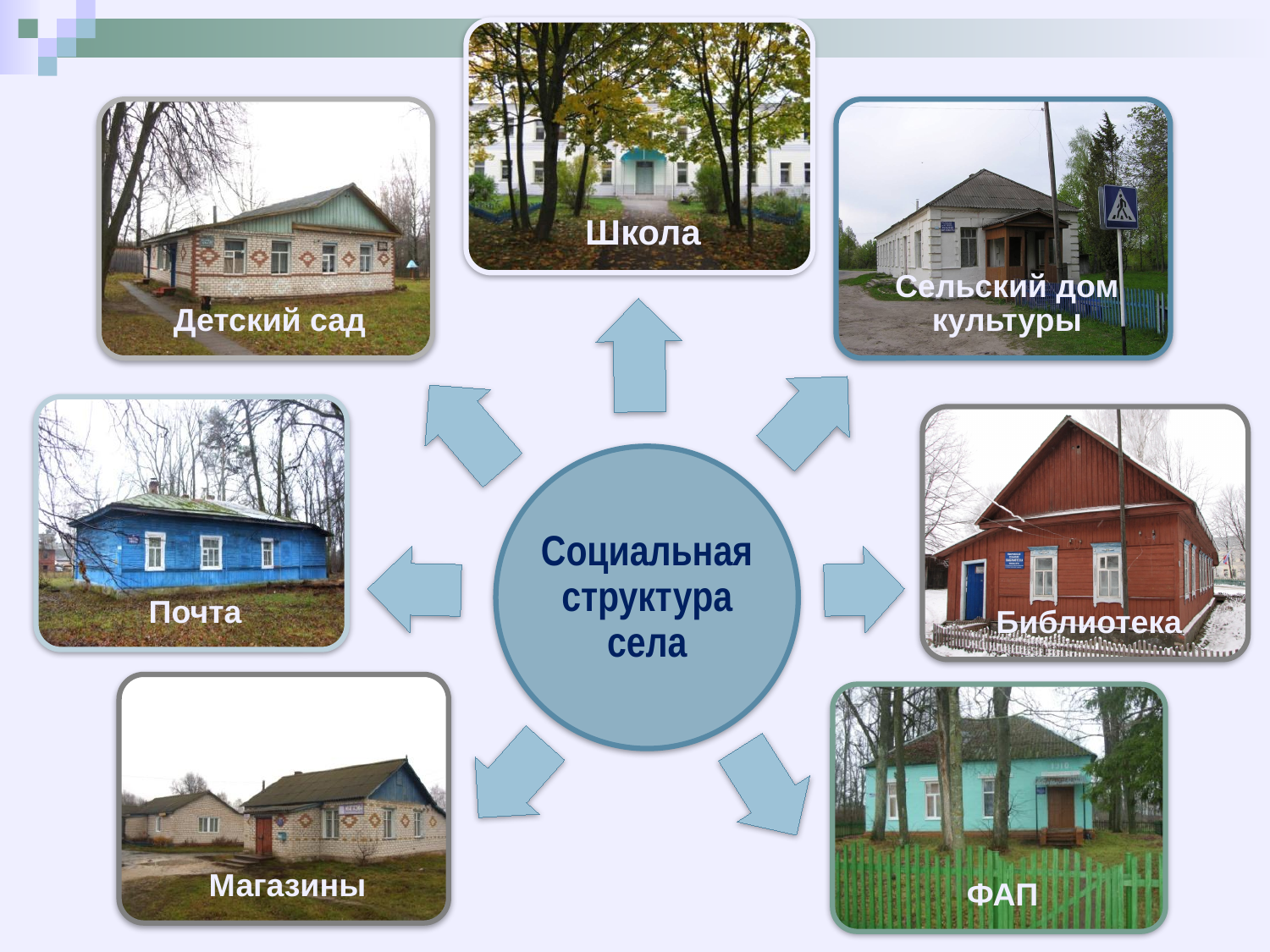

Социальная структура села
Магазины
Почта
Детский сад
Школа
Сельский дом культуры
Библиотека
ФАП